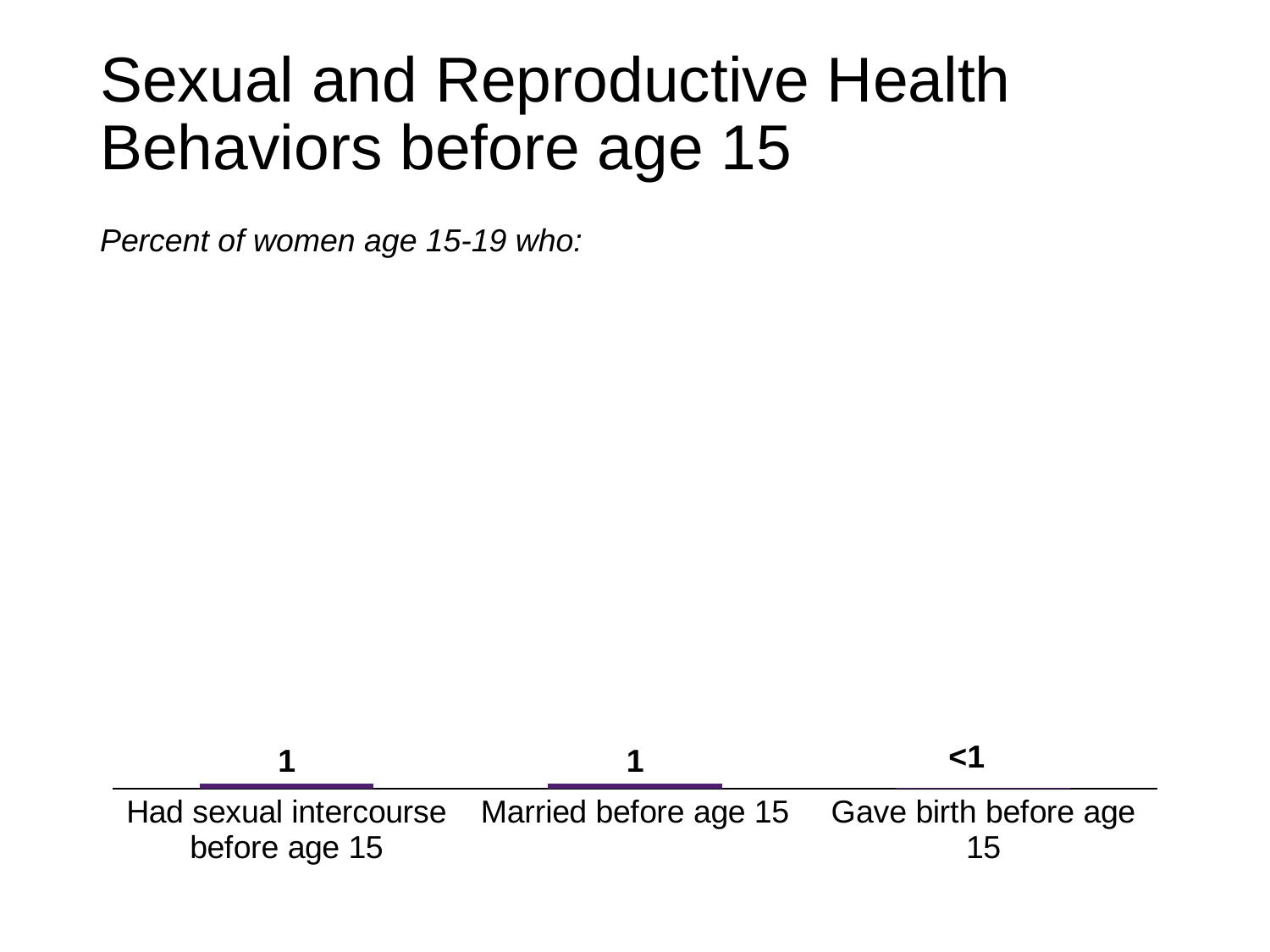

# Sexual and Reproductive Health Behaviors before age 15
Percent of women age 15-19 who:

### Chart

| Category | Women |
|---|---|
| Had sexual intercourse before age 15 | 1.0 |
| Married before age 15 | 1.0 |
| Gave birth before age 15 | 0.2 |
<1